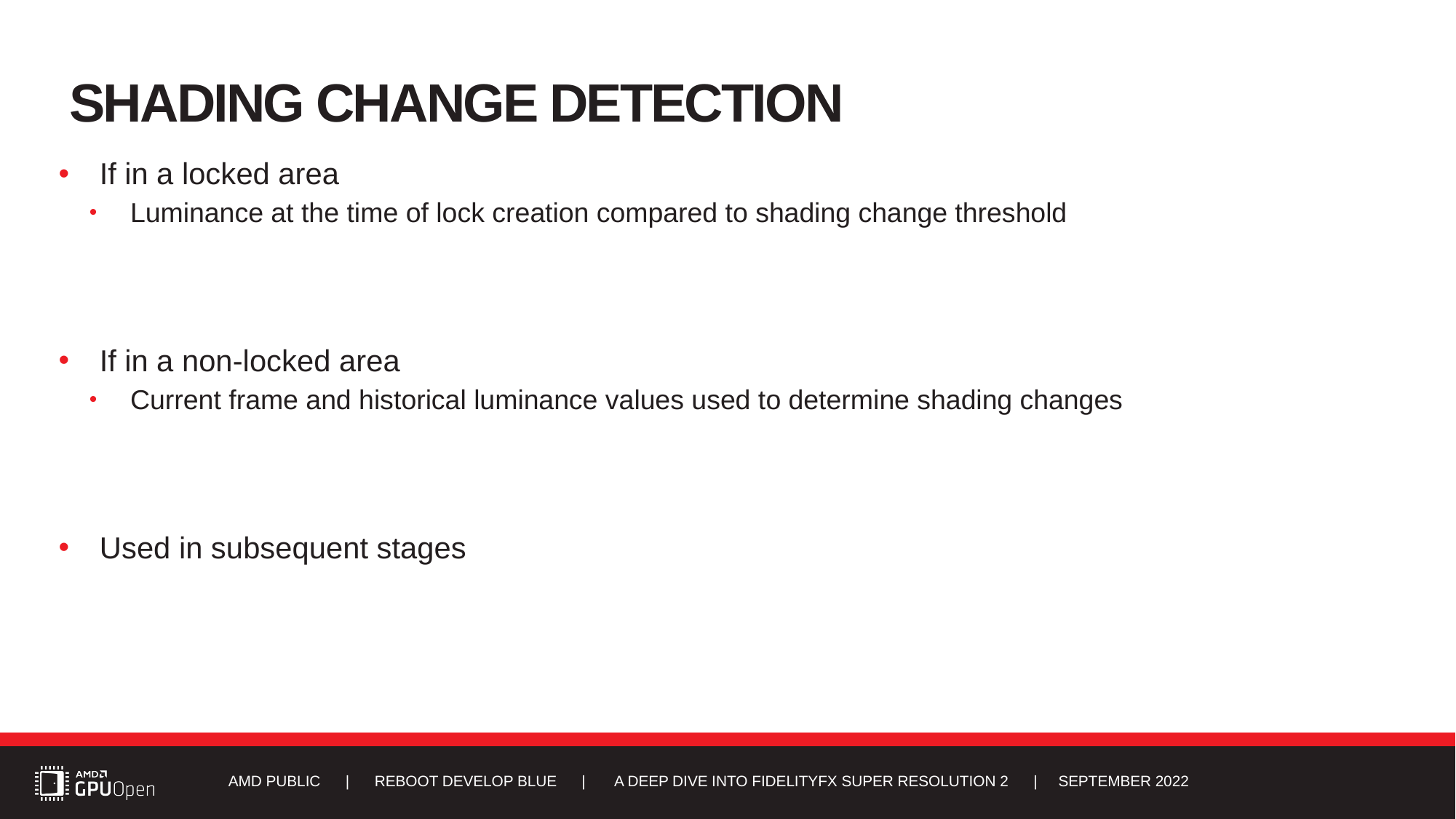

# Shading Change Detection
If in a locked area
Luminance at the time of lock creation compared to shading change threshold

If in a non-locked area
Current frame and historical luminance values used to determine shading changes

Used in subsequent stages